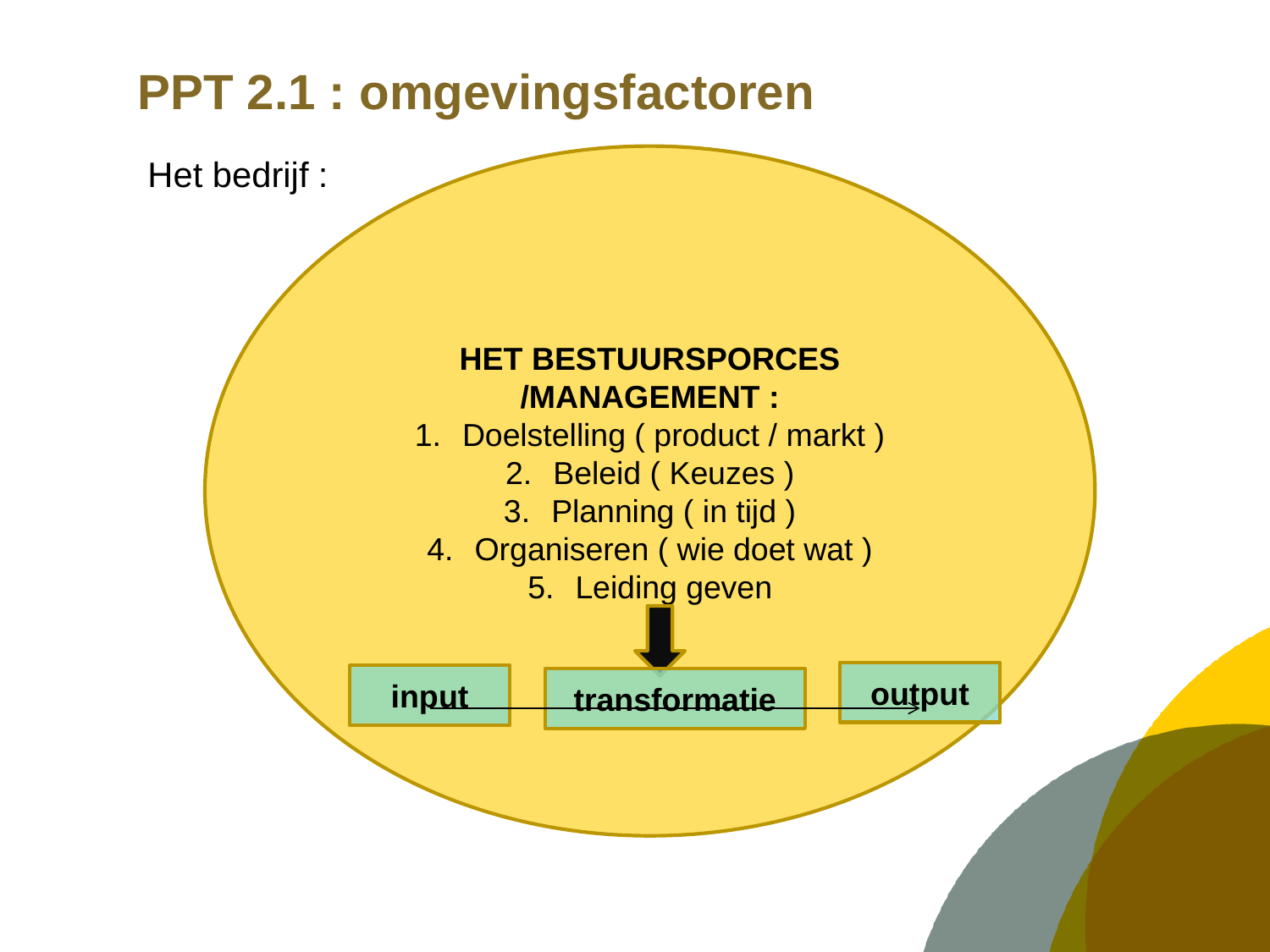

# PPT 2.1 : omgevingsfactoren
Het bedrijf :

HET BESTUURSPORCES /MANAGEMENT :
Doelstelling ( product / markt )
Beleid ( Keuzes )
Planning ( in tijd )
Organiseren ( wie doet wat )
Leiding geven

output
input
transformatie